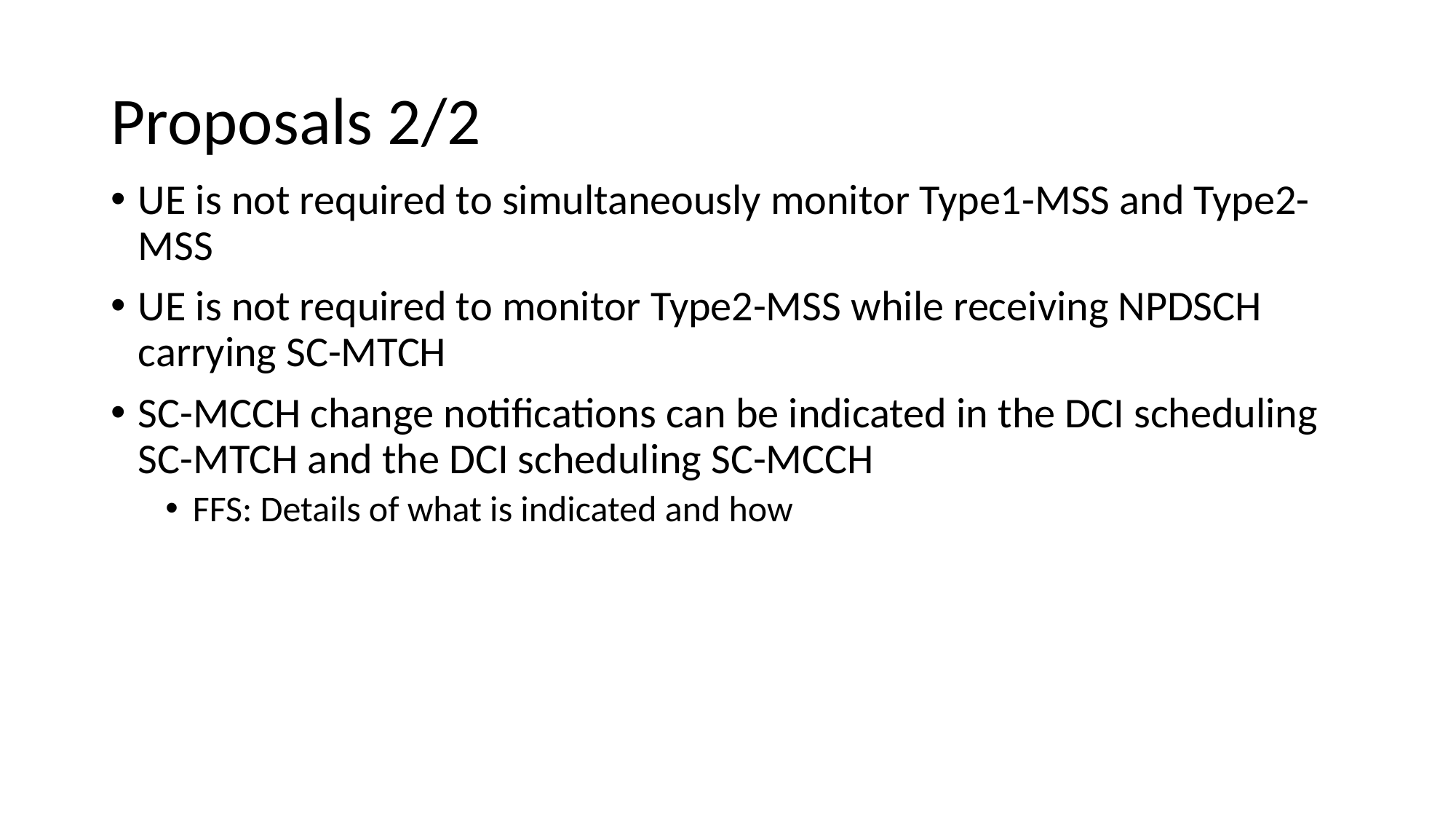

# Proposals 2/2
UE is not required to simultaneously monitor Type1-MSS and Type2-MSS
UE is not required to monitor Type2-MSS while receiving NPDSCH carrying SC-MTCH
SC-MCCH change notifications can be indicated in the DCI scheduling SC-MTCH and the DCI scheduling SC-MCCH
FFS: Details of what is indicated and how